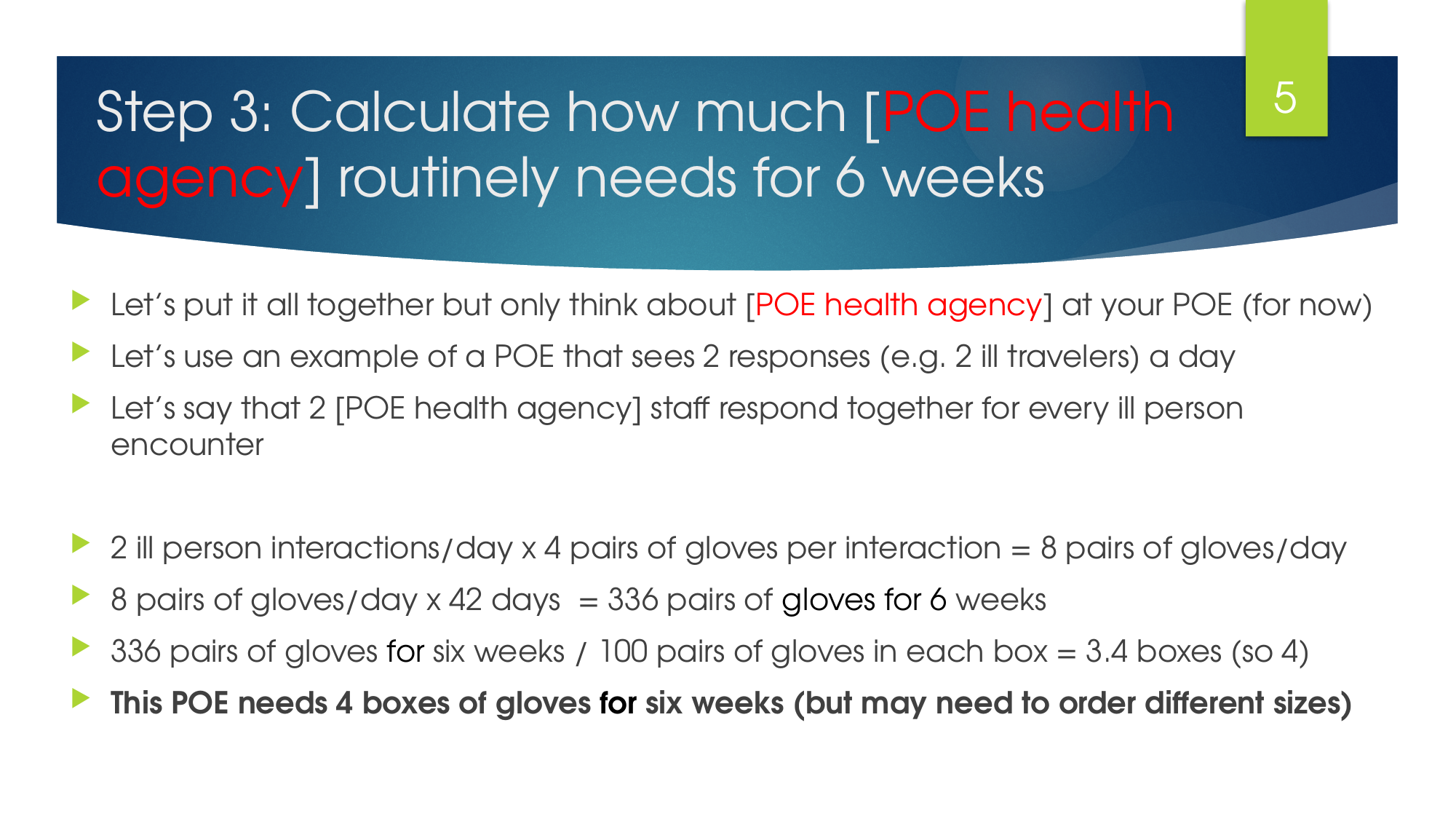

5
# Step 3: Calculate how much [POE health agency] routinely needs for 6 weeks
Let’s put it all together but only think about [POE health agency] at your POE (for now)
Let’s use an example of a POE that sees 2 responses (e.g. 2 ill travelers) a day
Let’s say that 2 [POE health agency] staff respond together for every ill person encounter

2 ill person interactions/day x 4 pairs of gloves per interaction = 8 pairs of gloves/day
8 pairs of gloves/day x 42 days  = 336 pairs of gloves for 6 weeks
336 pairs of gloves for six weeks / 100 pairs of gloves in each box = 3.4 boxes (so 4)
This POE needs 4 boxes of gloves for six weeks (but may need to order different sizes)